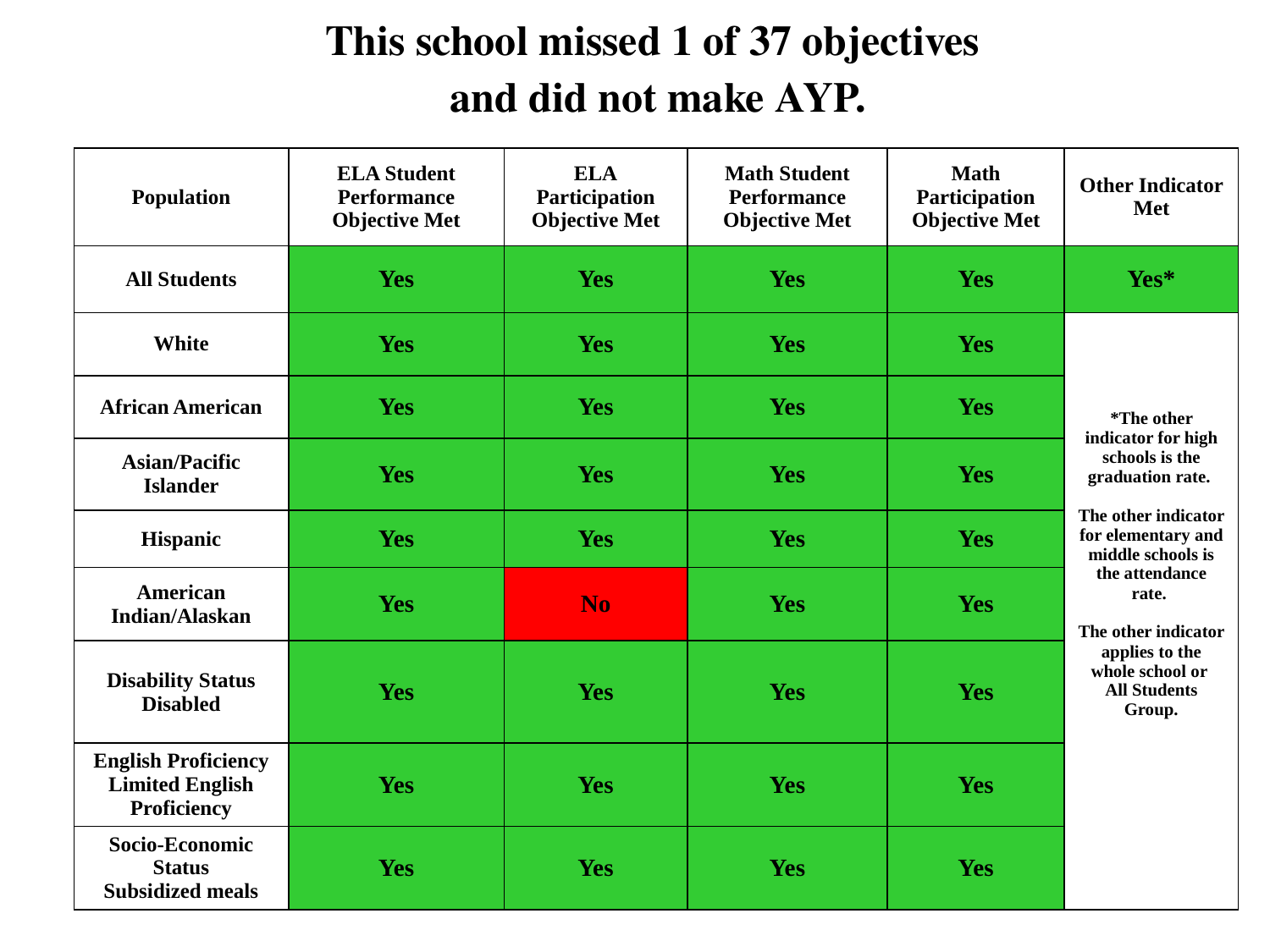

This school missed 1 of 37 objectives
and did not make AYP.
#
| Population | ELA Student Performance Objective Met | ELA Participation Objective Met | Math Student Performance Objective Met | Math Participation Objective Met | Other Indicator Met |
| --- | --- | --- | --- | --- | --- |
| All Students | Yes | Yes | Yes | Yes | Yes\* |
| White | Yes | Yes | Yes | Yes | \*The other indicator for high schools is the graduation rate. The other indicator for elementary and middle schools is the attendance rate. The other indicator applies to the whole school or All Students Group. |
| African American | Yes | Yes | Yes | Yes |  |
| Asian/Pacific Islander | Yes | Yes | Yes | Yes |  |
| Hispanic | Yes | Yes | Yes | Yes |  |
| American Indian/Alaskan | Yes | No | Yes | Yes |  |
| Disability Status Disabled | Yes | Yes | Yes | Yes |  |
| English Proficiency Limited English Proficiency | Yes | Yes | Yes | Yes |  |
| Socio-Economic Status Subsidized meals | Yes | Yes | Yes | Yes |  |